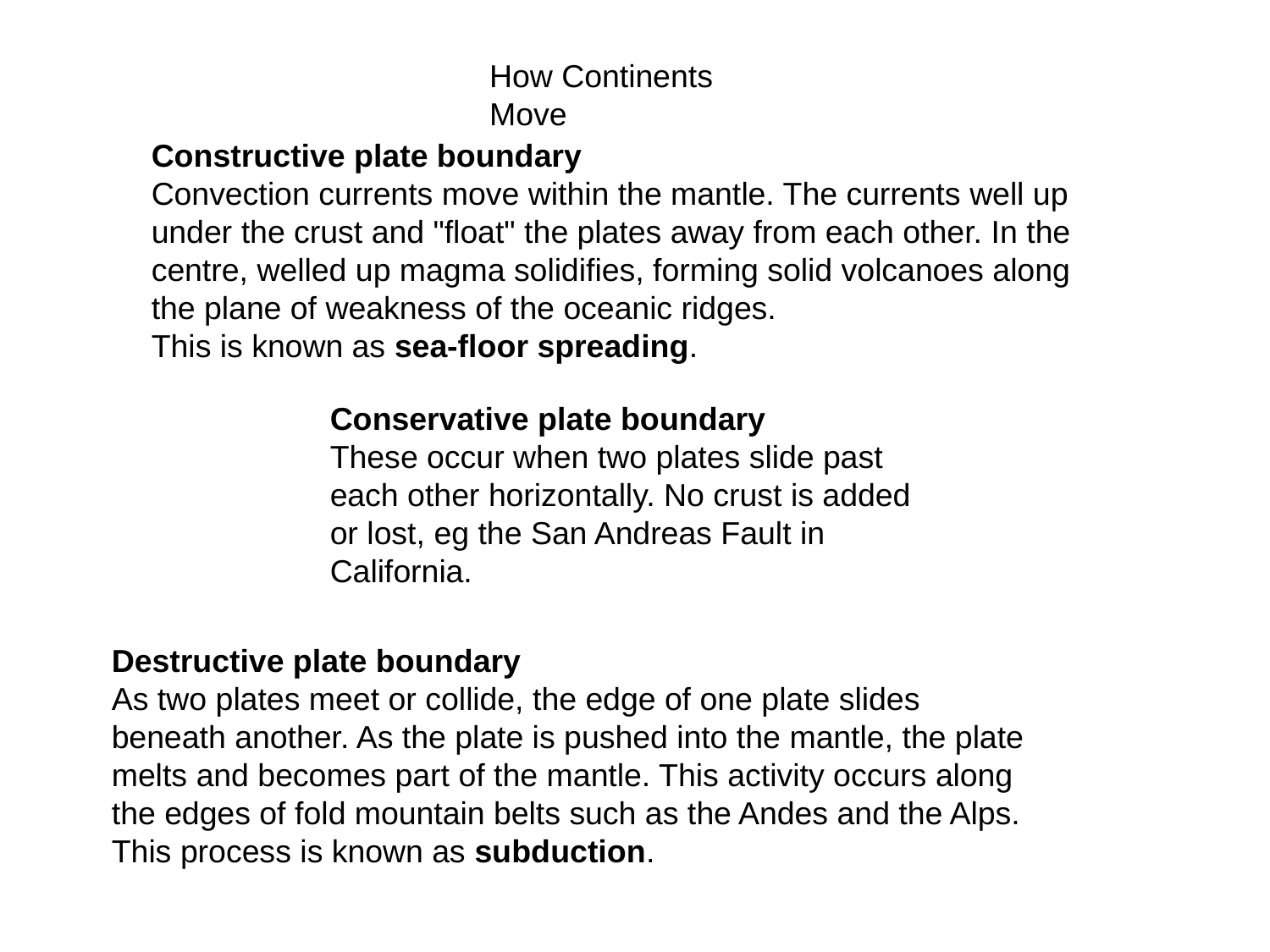

How Continents Move
Constructive plate boundary
Convection currents move within the mantle. The currents well up under the crust and "float" the plates away from each other. In the centre, welled up magma solidifies, forming solid volcanoes along the plane of weakness of the oceanic ridges.
This is known as sea-floor spreading.
Conservative plate boundary
These occur when two plates slide past each other horizontally. No crust is added or lost, eg the San Andreas Fault in California.
Destructive plate boundary
As two plates meet or collide, the edge of one plate slides beneath another. As the plate is pushed into the mantle, the plate melts and becomes part of the mantle. This activity occurs along the edges of fold mountain belts such as the Andes and the Alps.
This process is known as subduction.